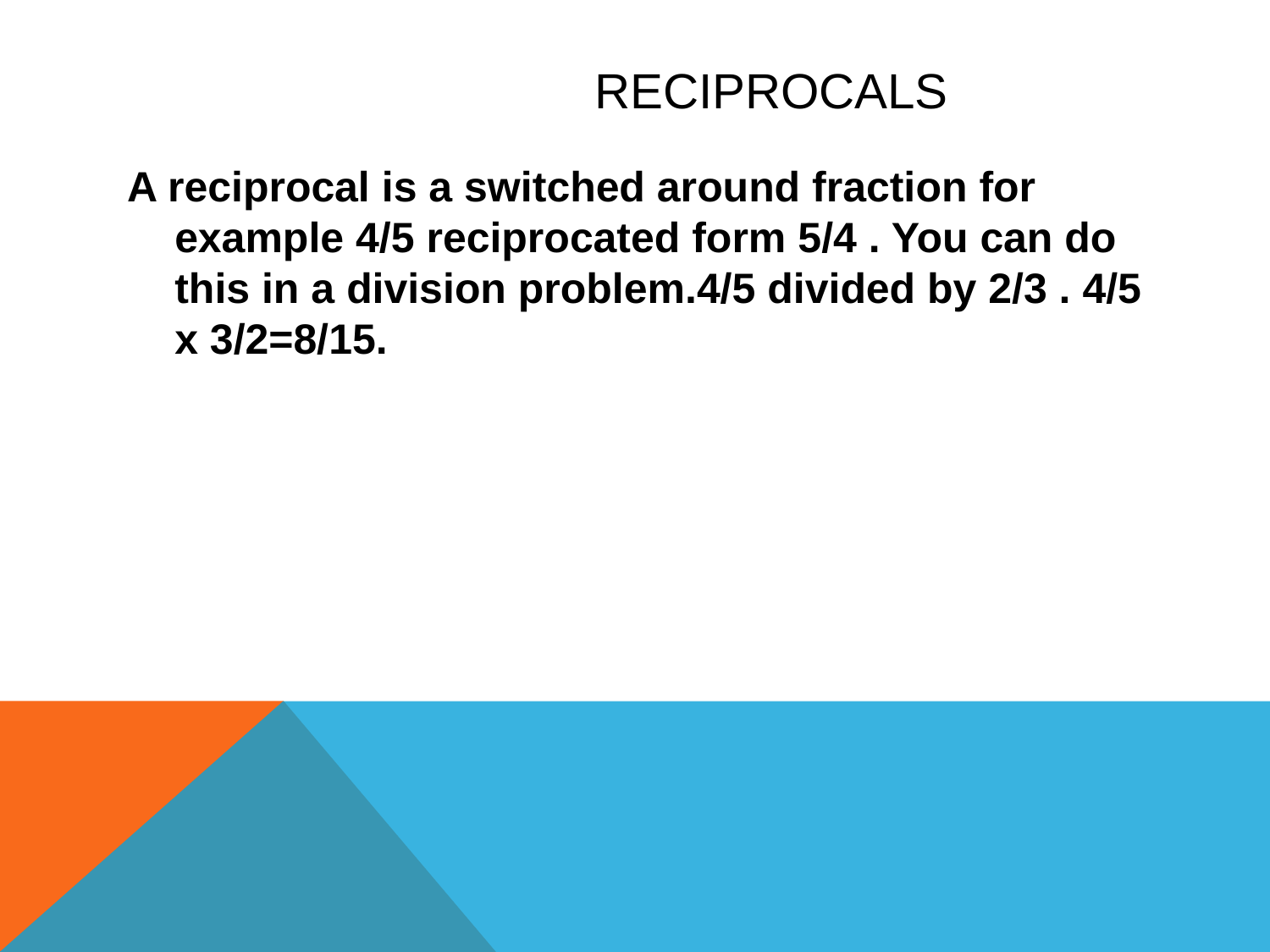

# Reciprocals
A reciprocal is a switched around fraction for example 4/5 reciprocated form 5/4 . You can do this in a division problem.4/5 divided by 2/3 . 4/5 x 3/2=8/15.